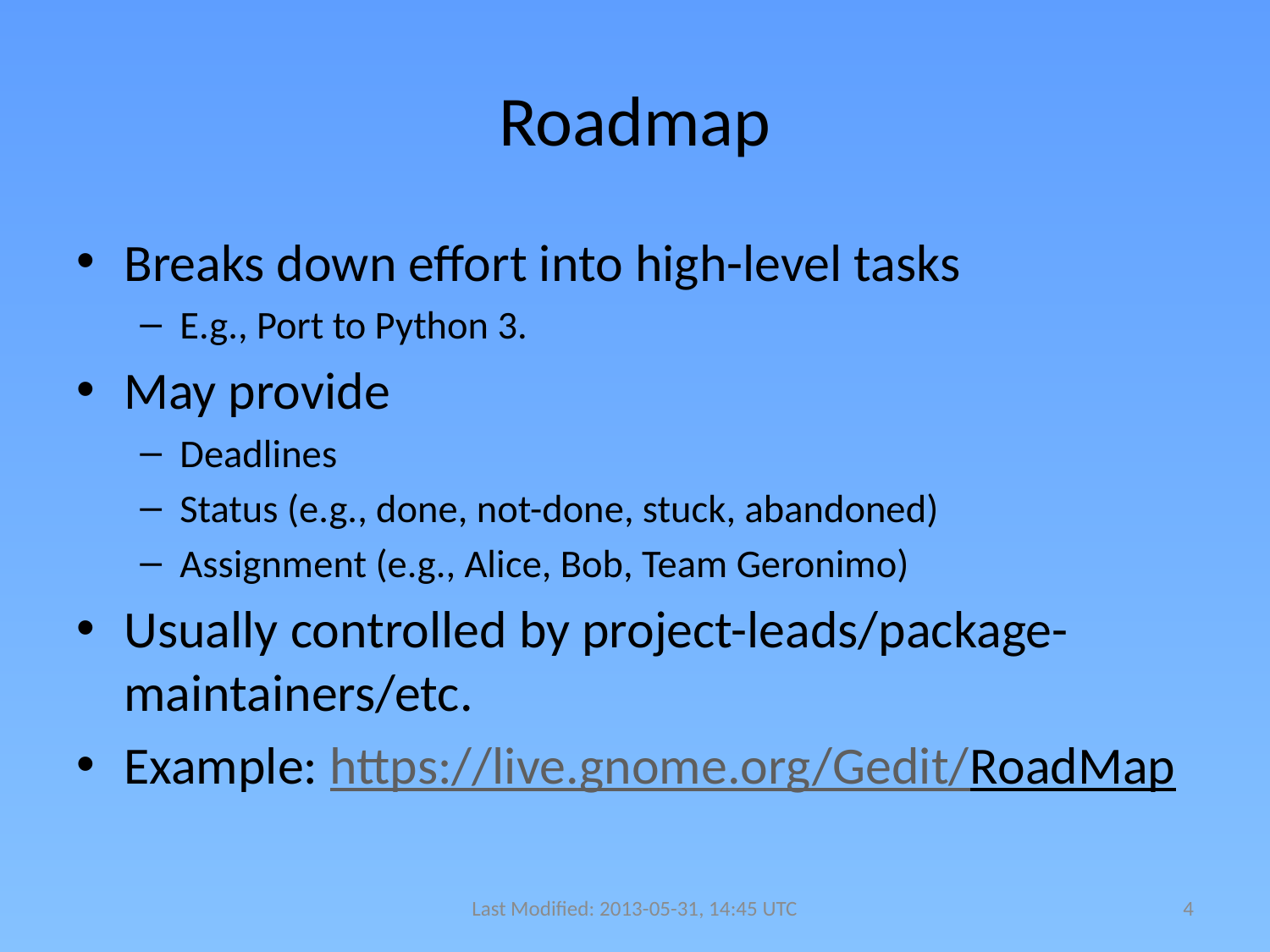

# Roadmap
Breaks down effort into high-level tasks
E.g., Port to Python 3.
May provide
Deadlines
Status (e.g., done, not-done, stuck, abandoned)
Assignment (e.g., Alice, Bob, Team Geronimo)
Usually controlled by project-leads/package-maintainers/etc.
Example: https://live.gnome.org/Gedit/RoadMap
Last Modified: 2013-05-31, 14:45 UTC
4